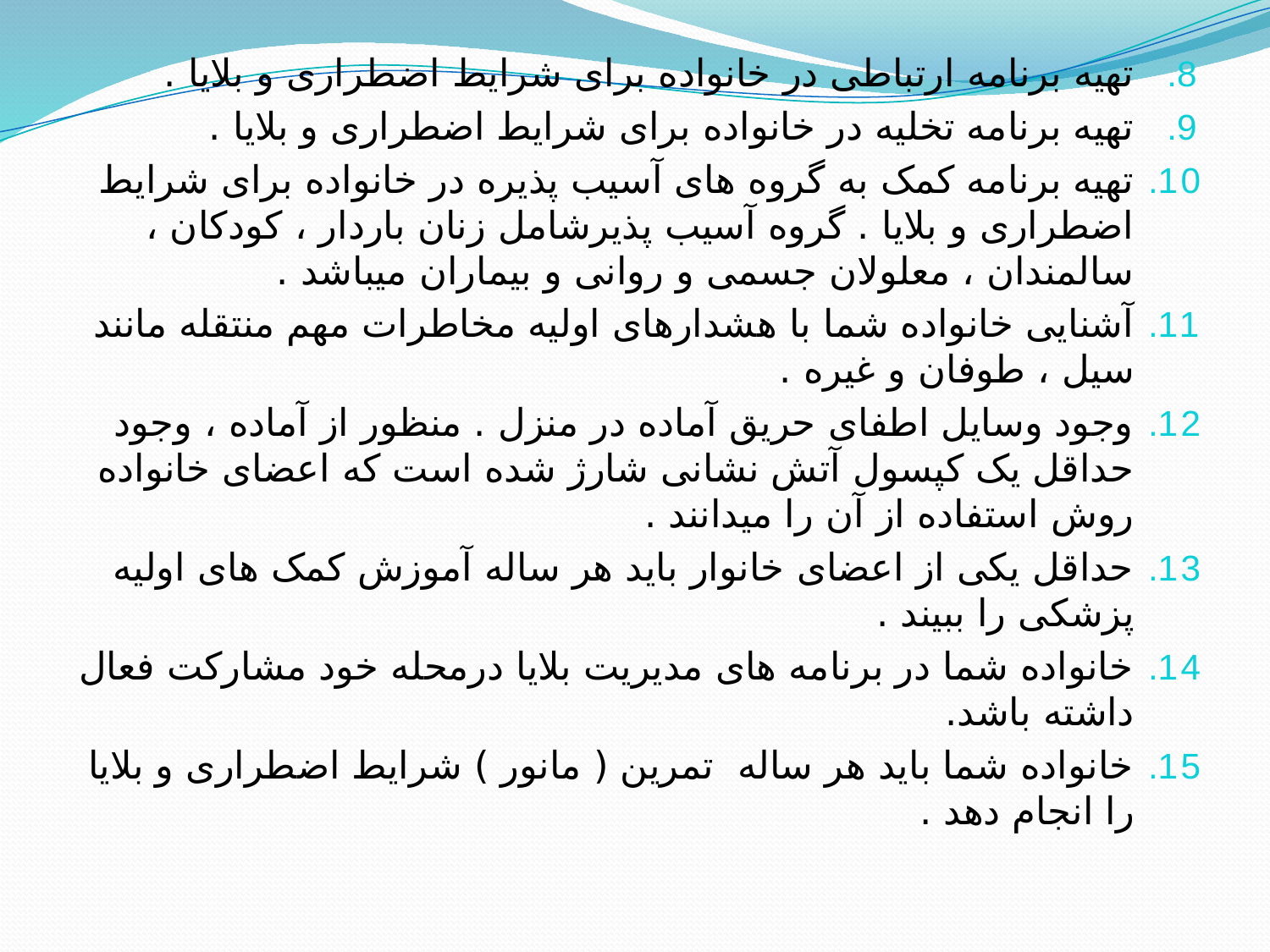

تهیه برنامه ارتباطی در خانواده برای شرایط اضطراری و بلایا .
تهیه برنامه تخلیه در خانواده برای شرایط اضطراری و بلایا .
تهیه برنامه کمک به گروه های آسیب پذیره در خانواده برای شرایط اضطراری و بلایا . گروه آسیب پذیرشامل زنان باردار ، کودکان ، سالمندان ، معلولان جسمی و روانی و بیماران میباشد .
آشنایی خانواده شما با هشدارهای اولیه مخاطرات مهم منتقله مانند سیل ، طوفان و غیره .
وجود وسایل اطفای حریق آماده در منزل . منظور از آماده ، وجود حداقل یک کپسول آتش نشانی شارژ شده است که اعضای خانواده روش استفاده از آن را میدانند .
حداقل یکی از اعضای خانوار باید هر ساله آموزش کمک های اولیه پزشکی را ببیند .
خانواده شما در برنامه های مدیریت بلایا درمحله خود مشارکت فعال داشته باشد.
خانواده شما باید هر ساله  تمرین ( مانور ) شرایط اضطراری و بلایا را انجام دهد .